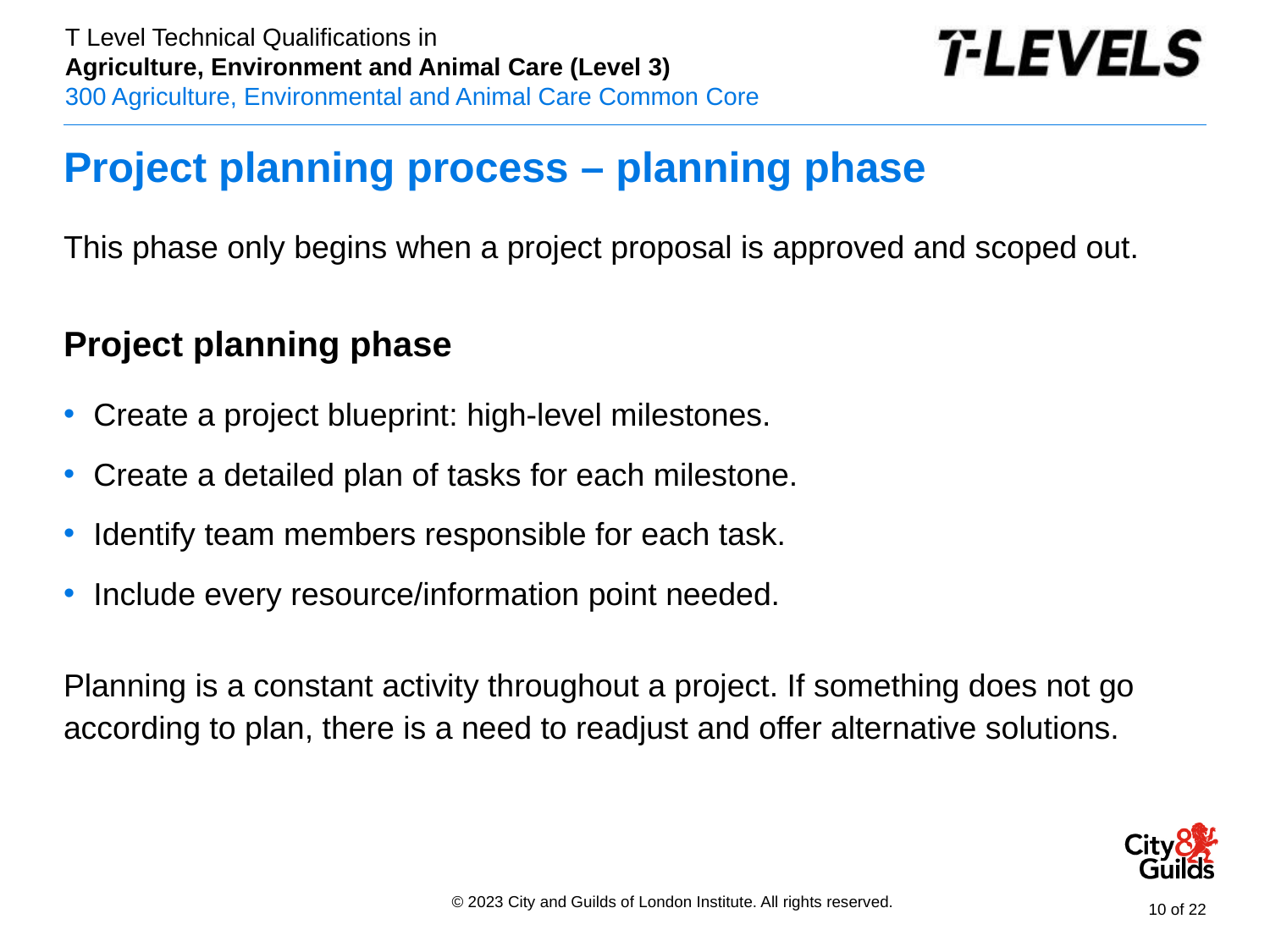

# Project planning process – planning phase
This phase only begins when a project proposal is approved and scoped out.
Project planning phase
Create a project blueprint: high-level milestones.
Create a detailed plan of tasks for each milestone.
Identify team members responsible for each task.
Include every resource/information point needed.
Planning is a constant activity throughout a project. If something does not go according to plan, there is a need to readjust and offer alternative solutions.